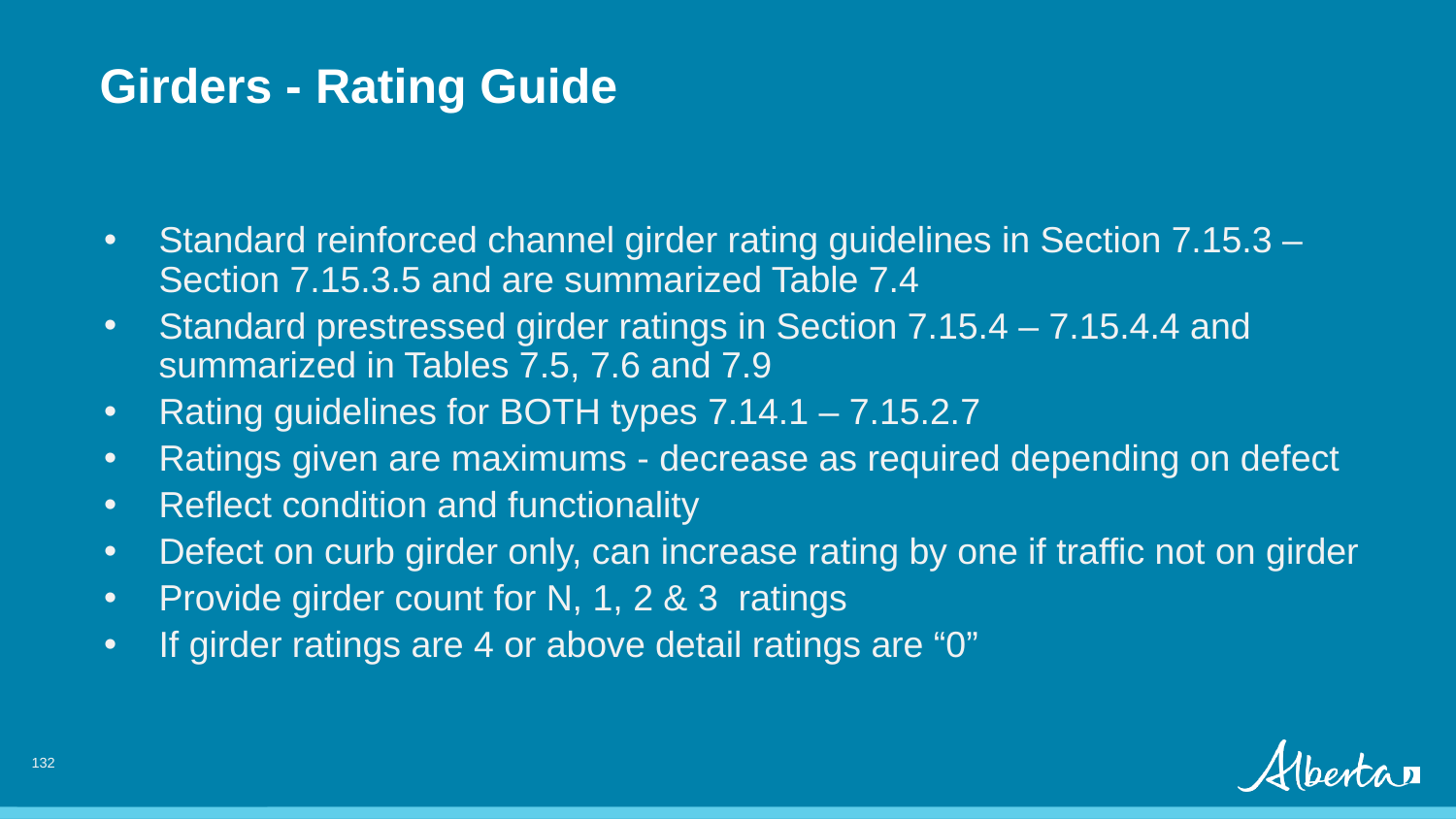

Girders - Rating Guide
Standard reinforced channel girder rating guidelines in Section 7.15.3 –Section 7.15.3.5 and are summarized Table 7.4
Standard prestressed girder ratings in Section 7.15.4 – 7.15.4.4 and summarized in Tables 7.5, 7.6 and 7.9
Rating guidelines for BOTH types 7.14.1 – 7.15.2.7
Ratings given are maximums - decrease as required depending on defect
Reflect condition and functionality
Defect on curb girder only, can increase rating by one if traffic not on girder
Provide girder count for N, 1, 2 & 3  ratings
If girder ratings are 4 or above detail ratings are “0”

132